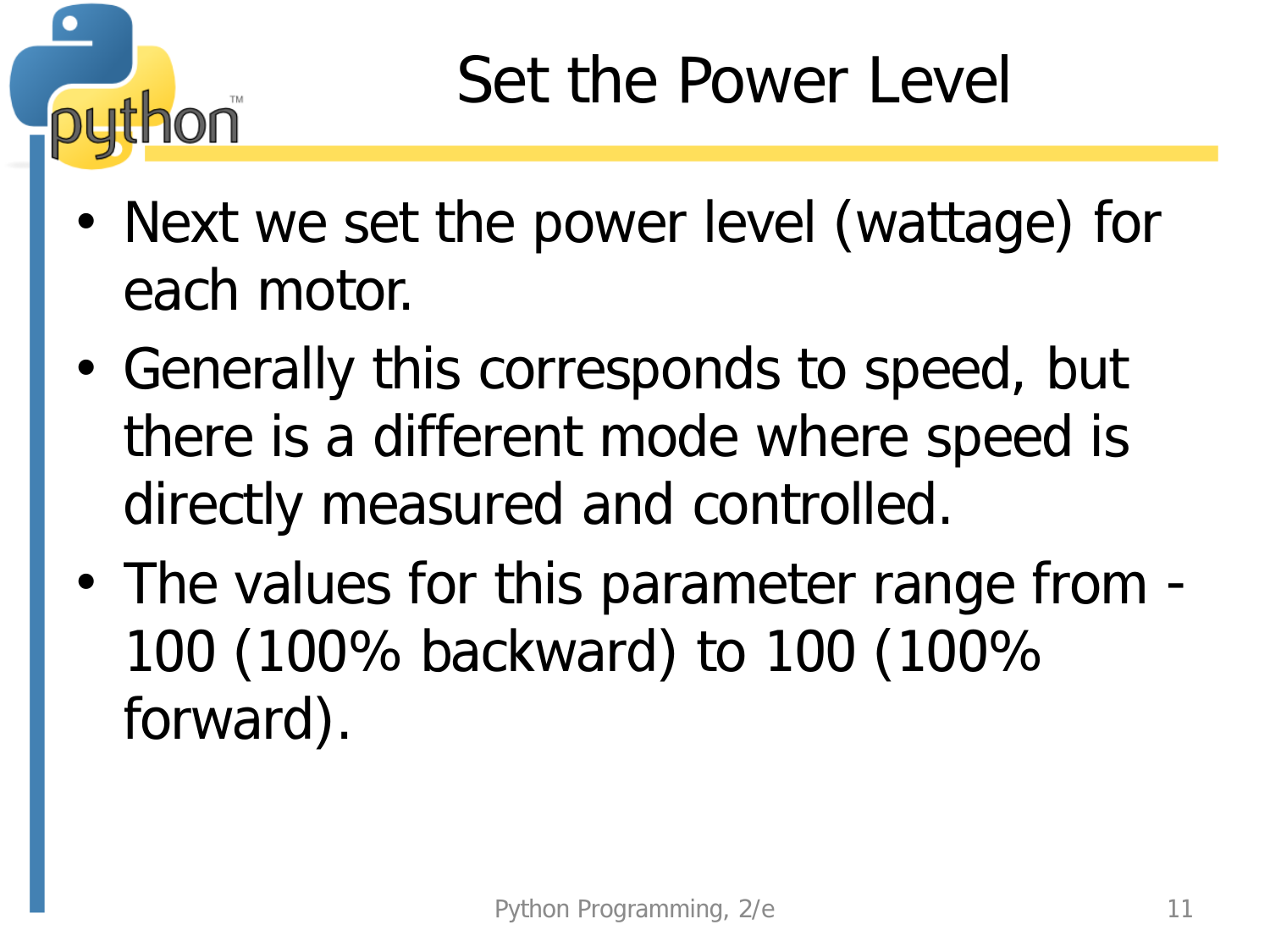

# Set the Power Level
Next we set the power level (wattage) for each motor.
Generally this corresponds to speed, but there is a different mode where speed is directly measured and controlled.
The values for this parameter range from -100 (100% backward) to 100 (100% forward).
Python Programming, 2/e
11